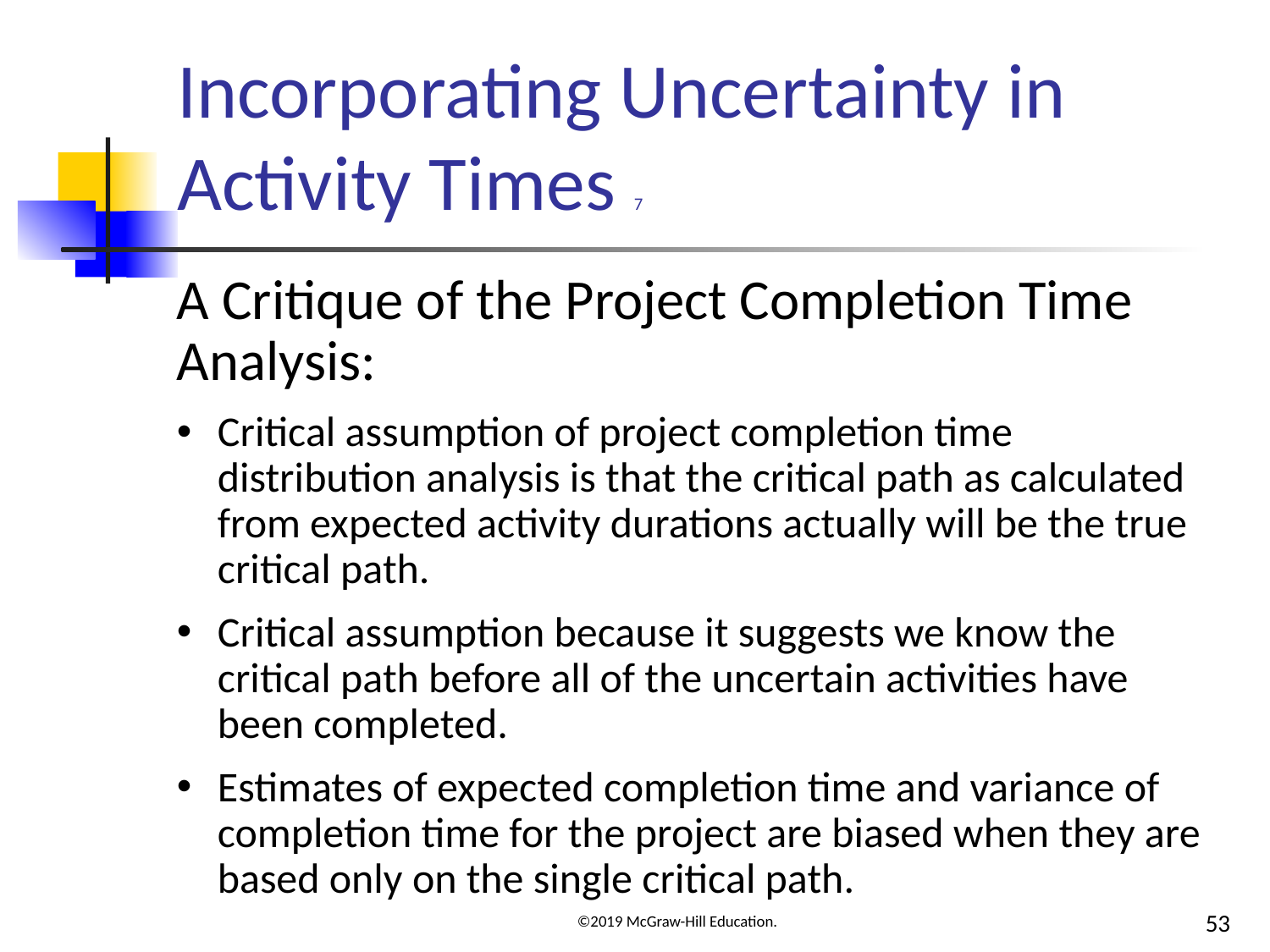

# Incorporating Uncertainty in Activity Times 7
A Critique of the Project Completion Time Analysis:
Critical assumption of project completion time distribution analysis is that the critical path as calculated from expected activity durations actually will be the true critical path.
Critical assumption because it suggests we know the critical path before all of the uncertain activities have been completed.
Estimates of expected completion time and variance of completion time for the project are biased when they are based only on the single critical path.